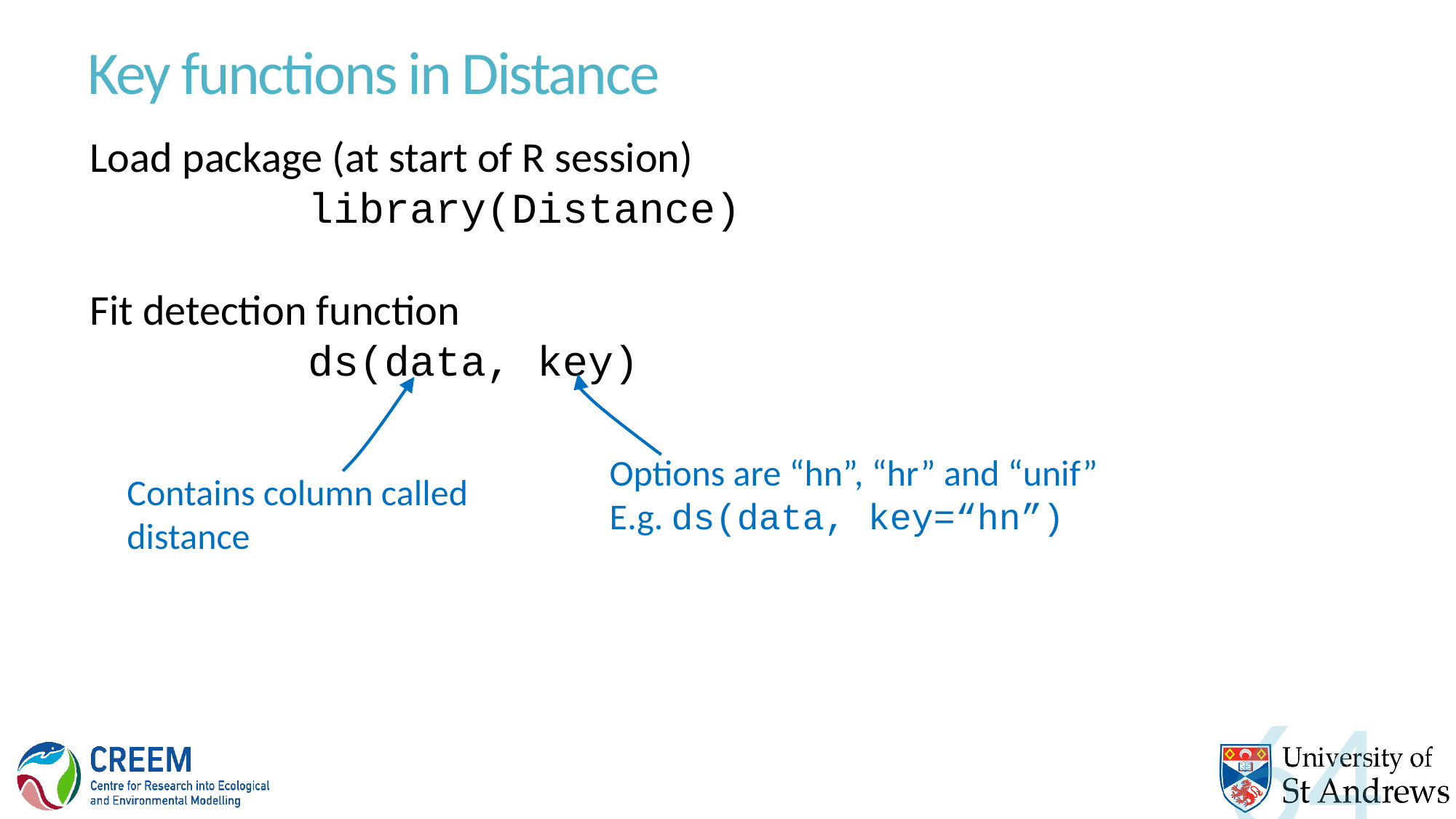

# Key functions in Distance
Load package (at start of R session)
		library(Distance)

Fit detection function
		ds(data, key)

Options are “hn”, “hr” and “unif”
E.g. ds(data, key=“hn”)
Contains column called distance
64